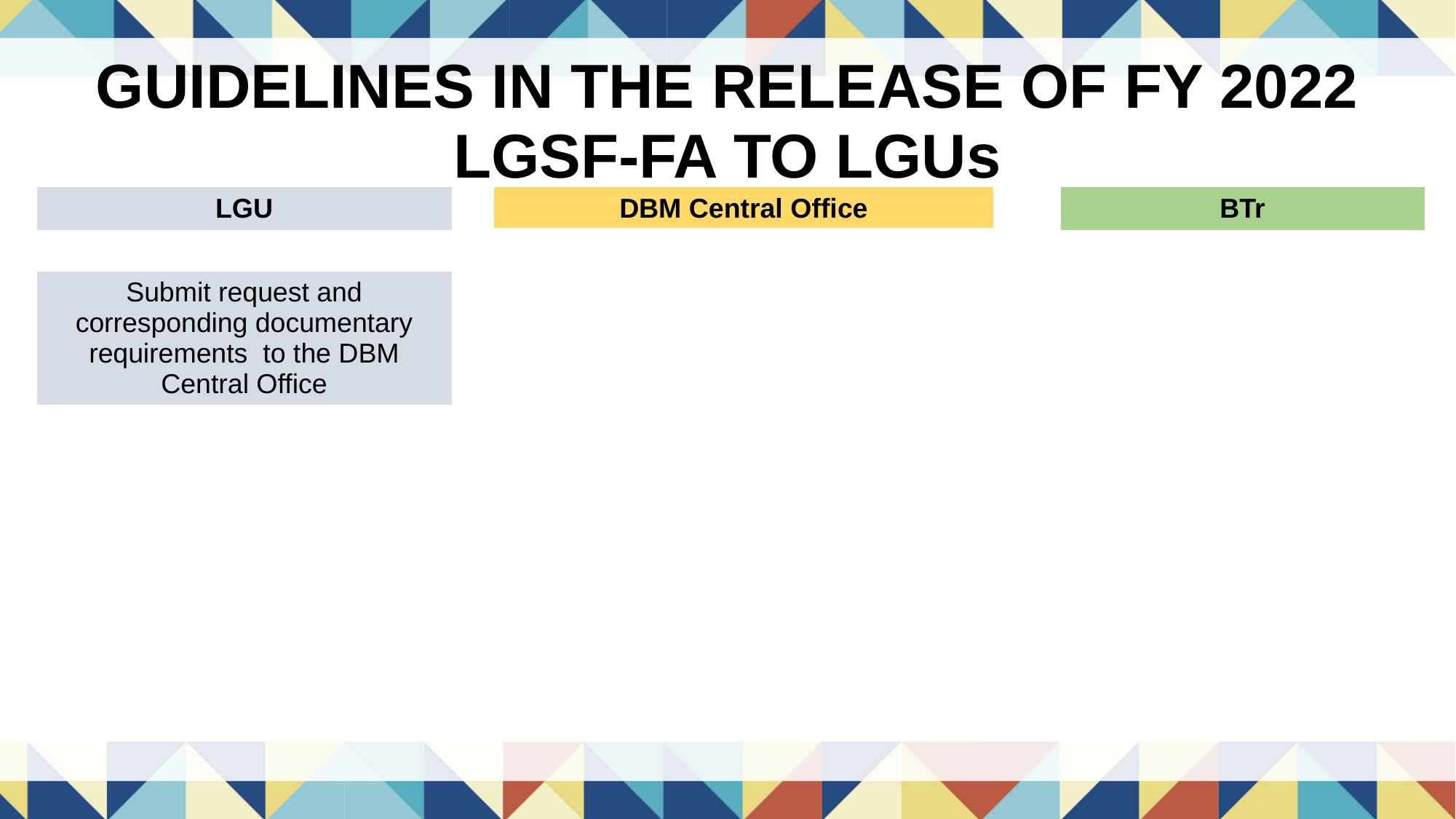

GUIDELINES IN THE RELEASE OF FY 2022 LGSF-FA TO LGUs
| LGU |  | DBM Central Office |  | BTr |
| --- | --- | --- | --- | --- |
|  |  |  |  |  |
| Submit request and corresponding documentary requirements to the DBM Central Office |  |  |  |  |
|  |  |  |  |  |
|  |  |  |  |  |
|  |  |  |  |  |
|  |  |  |  |  |
|  |  |  |  |  |
|  |  |  |  |  |